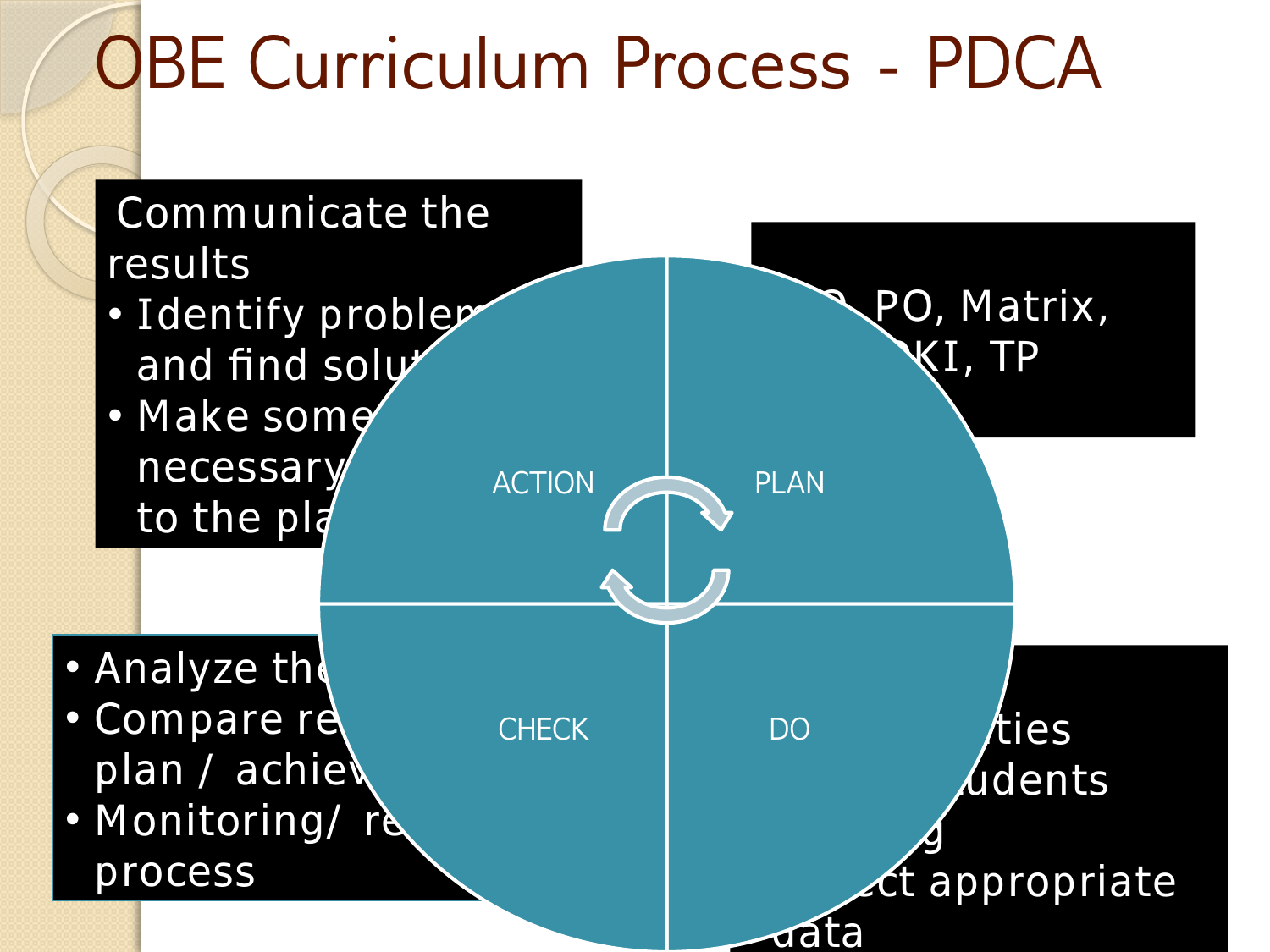

# OBE Curriculum Process - PDCA
ACTION
PLAN
DO
CHECK
 Communicate the results
Identify problem and find solution
Make some necessary change to the plan

PEO, PO, Matrix, SLT, LOKI, TP

Analyze the data
Compare result with plan / achievement
Monitoring/ reviewing process

 T&L activities
Assess students learning
Collect appropriate data